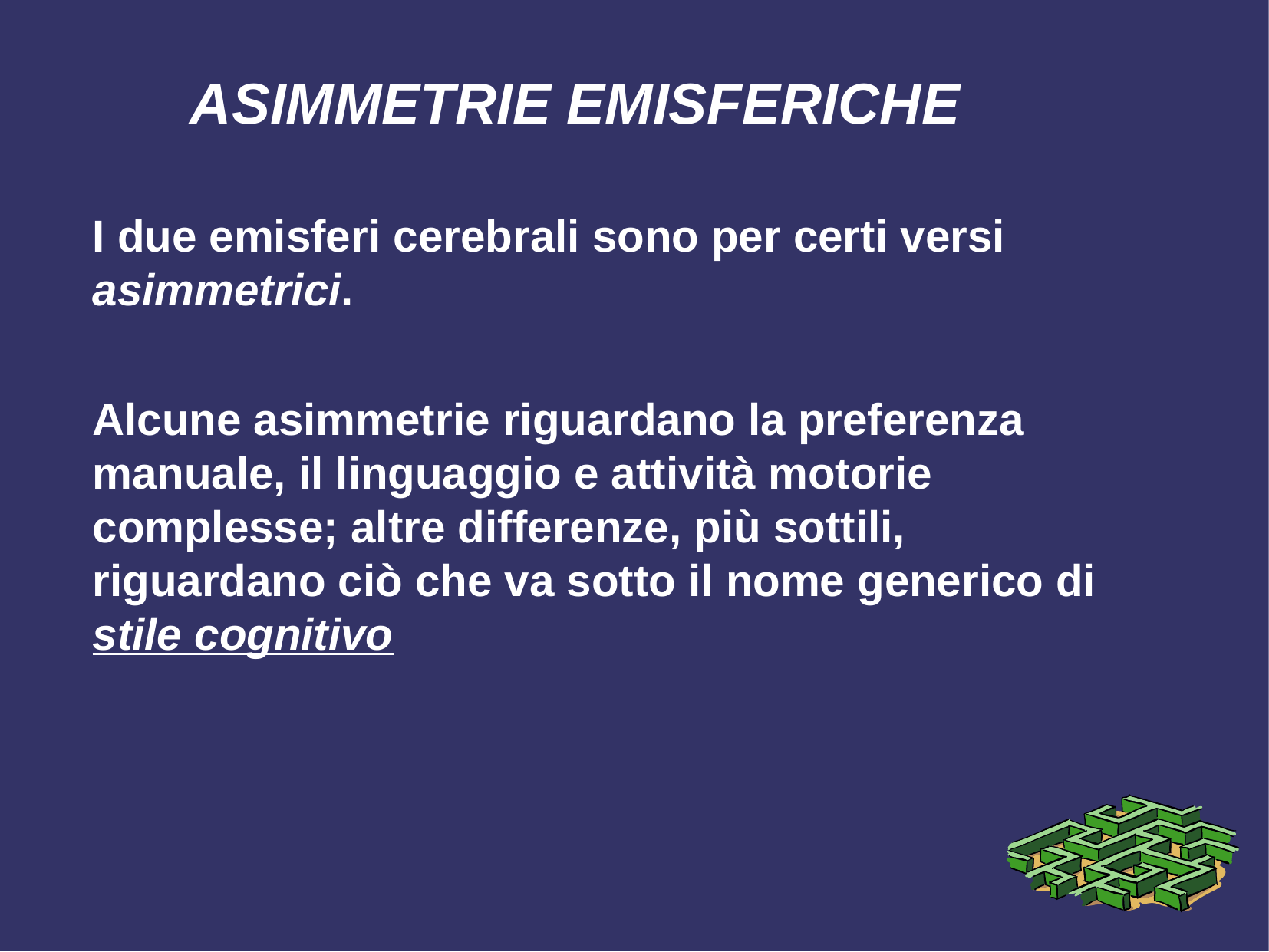

# ASIMMETRIE EMISFERICHE
	I due emisferi cerebrali sono per certi versi asimmetrici.

	Alcune asimmetrie riguardano la preferenza manuale, il linguaggio e attività motorie complesse; altre differenze, più sottili, riguardano ciò che va sotto il nome generico di stile cognitivo